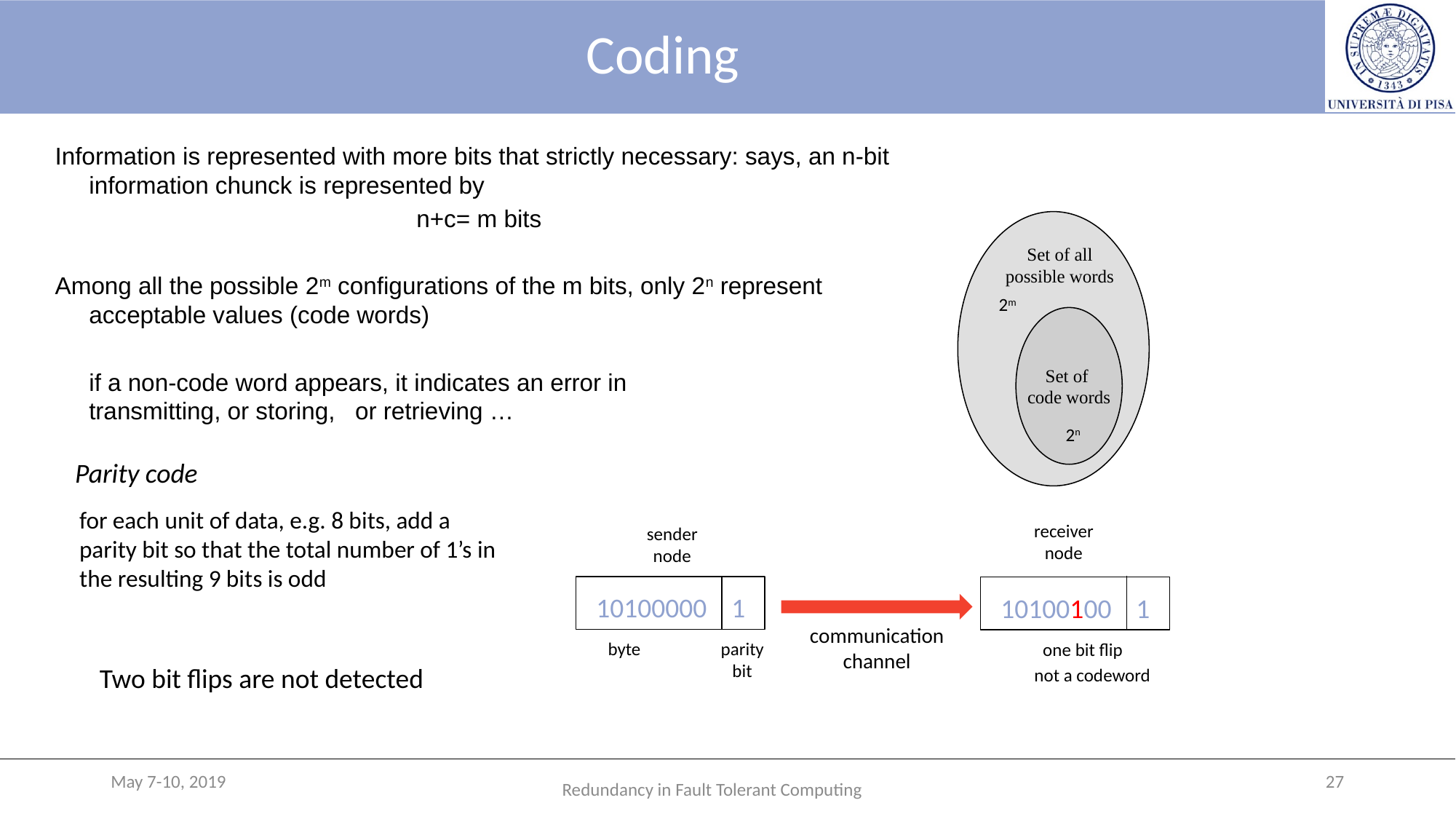

# Coding
Information is represented with more bits that strictly necessary: says, an n-bit information chunck is represented by
				n+c= m bits

Among all the possible 2m configurations of the m bits, only 2n represent acceptable values (code words)

	if a non-code word appears, it indicates an error in
transmitting, or storing,   or retrieving …

Set of all
possible words
2m
Set of
code words
2n
Parity code
for each unit of data, e.g. 8 bits, add a parity bit so that the total number of 1’s in the resulting 9 bits is odd
receiver
node
sender
node

10100000    1
10100100    1

communication
channel
byte
parity
bit
one bit flip
Two bit flips are not detected
not a codeword
May 7-10, 2019
27
Redundancy in Fault Tolerant Computing